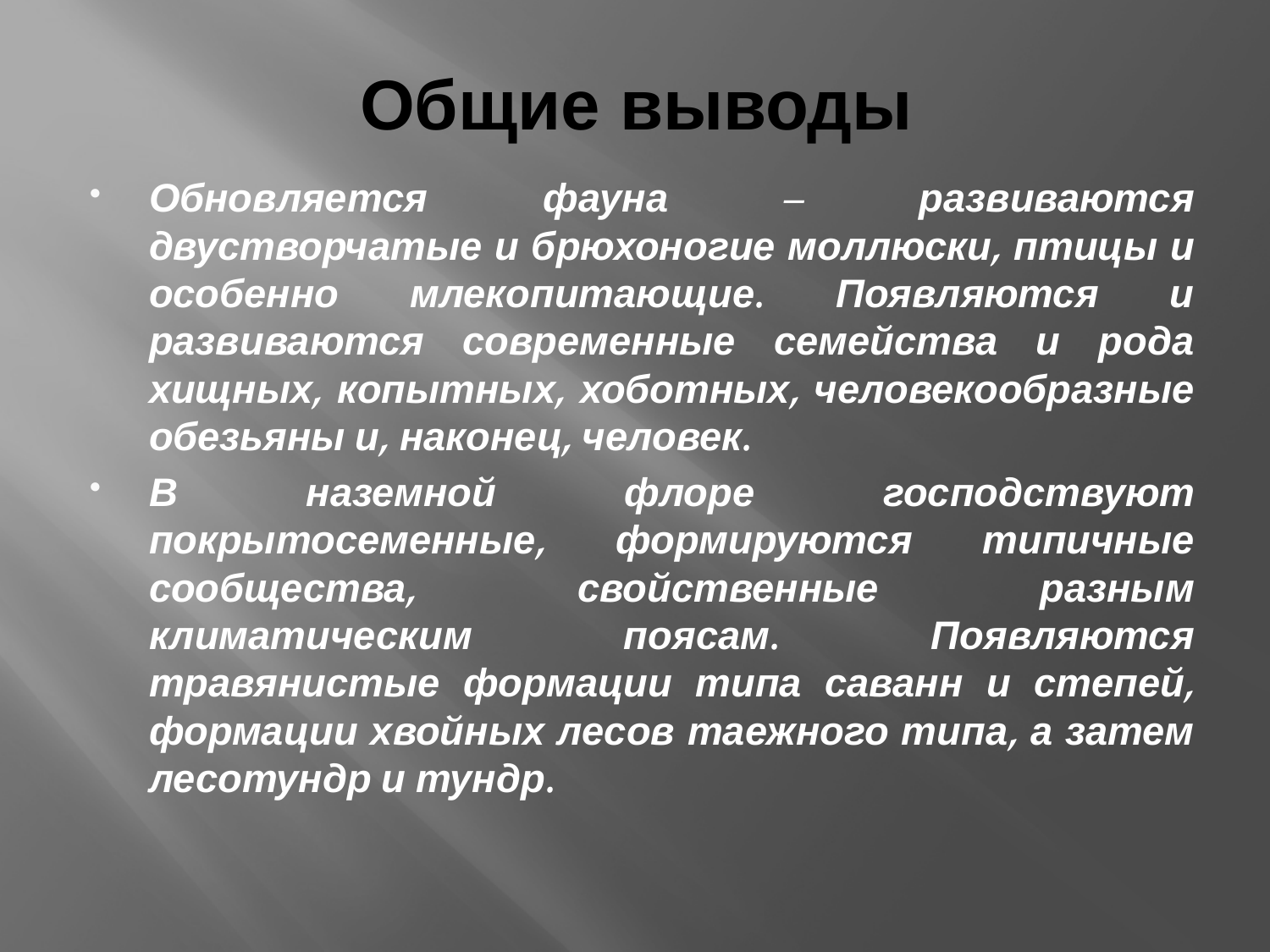

# Общие выводы
Обновляется фауна – развиваются двустворчатые и брюхоногие моллюски, птицы и особенно млекопитающие. Появляются и развиваются современные семейства и рода хищных, копытных, хоботных, человекообразные обезьяны и, наконец, человек.
В наземной флоре господствуют покрытосеменные, формируются типичные сообщества, свойственные разным климатическим поясам. Появляются травянистые формации типа саванн и степей, формации хвойных лесов таежного типа, а затем лесотундр и тундр.